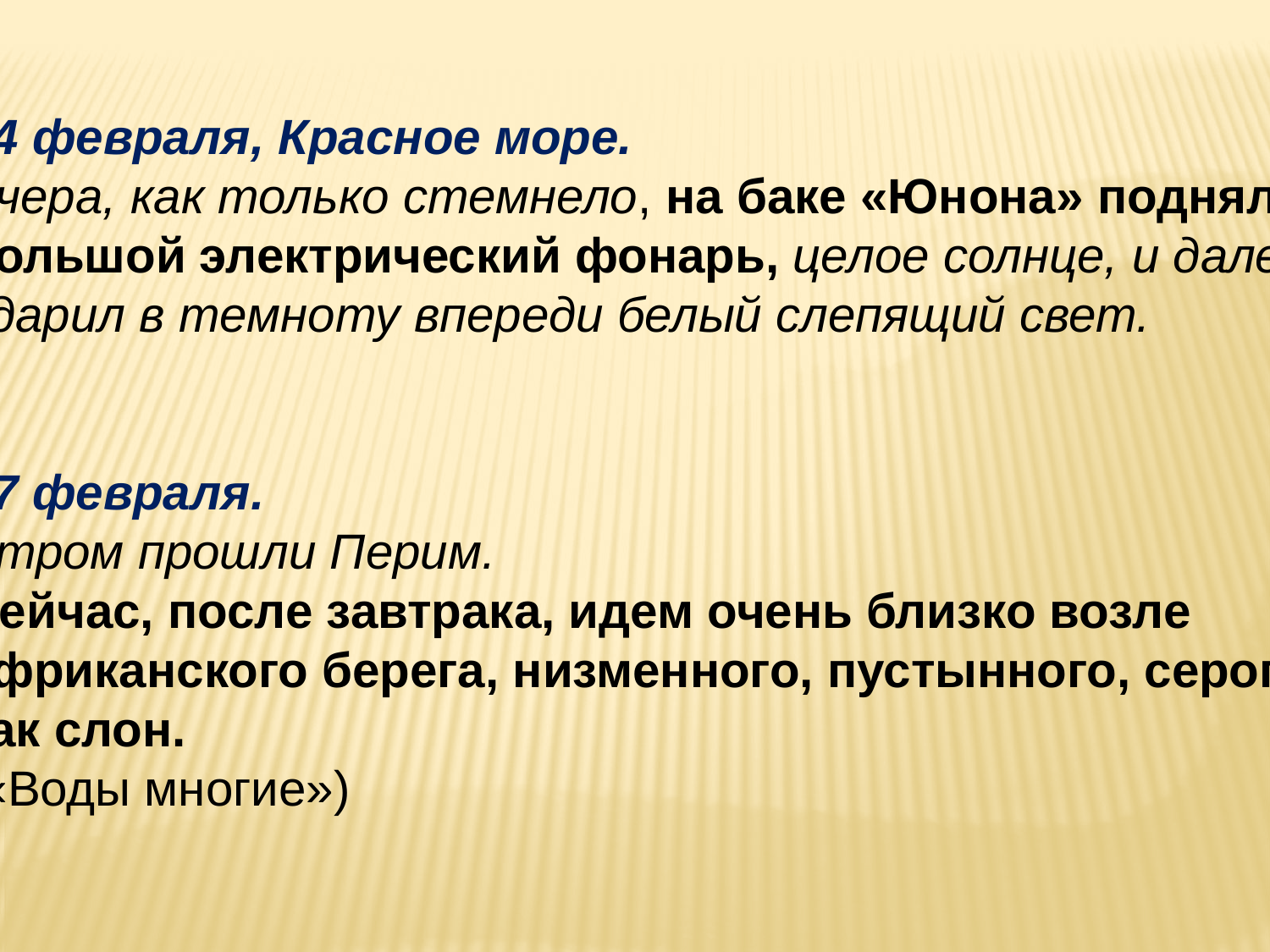

14 февраля, Красное море.
Вчера, как только стемнело, на баке «Юнона» подняли
большой электрический фонарь, целое солнце, и далеко
ударил в темноту впереди белый слепящий свет.

17 февраля.
Утром прошли Перим.
Сейчас, после завтрака, идем очень близко возле
африканского берега, низменного, пустынного, серого,
как слон.
(«Воды многие»)